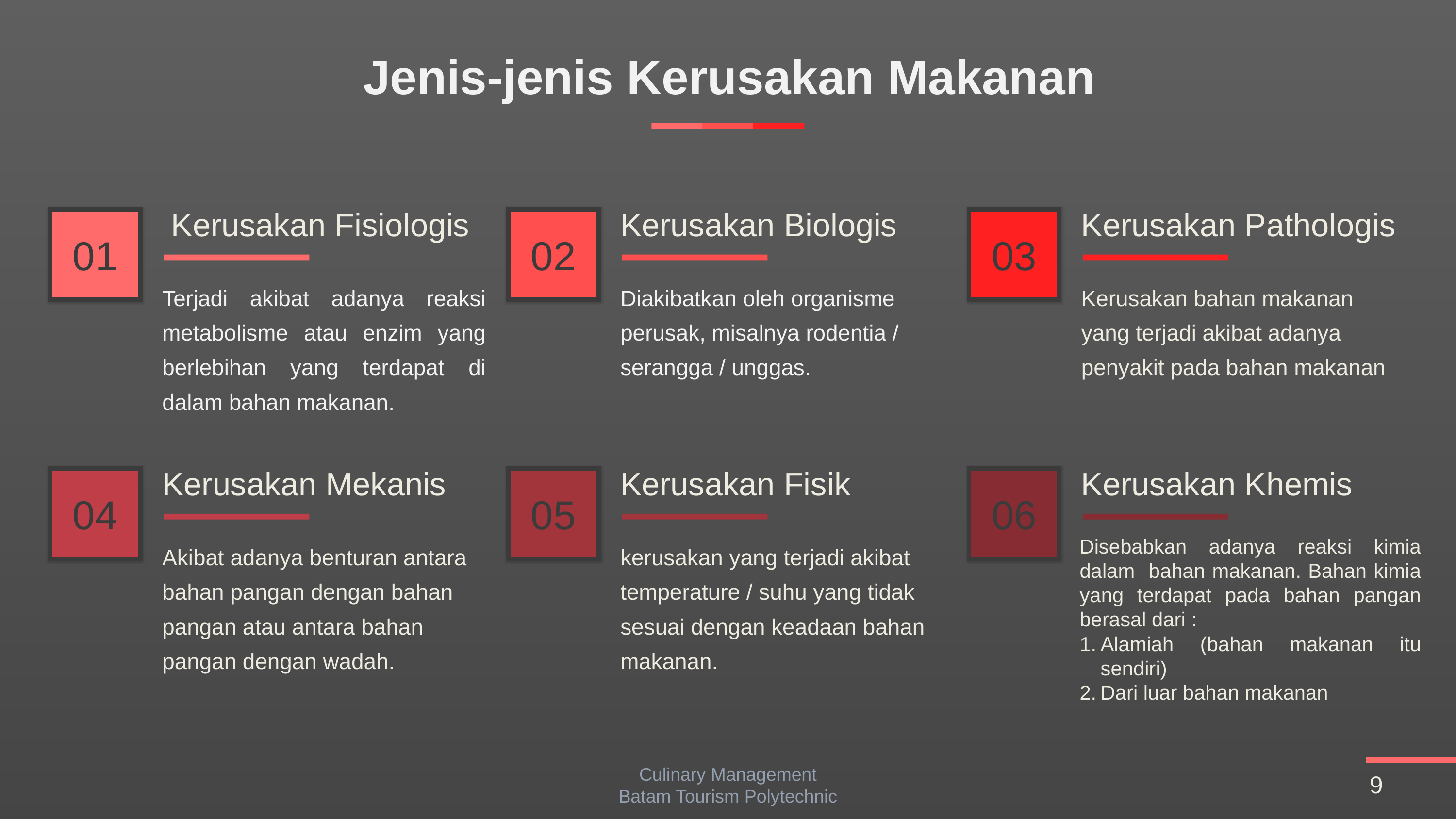

# Jenis-jenis Kerusakan Makanan
 Kerusakan Fisiologis
Kerusakan Biologis
Kerusakan Pathologis
Terjadi akibat adanya reaksi metabolisme atau enzim yang berlebihan yang terdapat di dalam bahan makanan.
Diakibatkan oleh organisme perusak, misalnya rodentia / serangga / unggas.
Kerusakan bahan makanan yang terjadi akibat adanya penyakit pada bahan makanan
Kerusakan Mekanis
Kerusakan Fisik
Kerusakan Khemis
Disebabkan adanya reaksi kimia dalam  bahan makanan. Bahan kimia yang terdapat pada bahan pangan berasal dari :
Alamiah (bahan makanan itu sendiri)
Dari luar bahan makanan
Akibat adanya benturan antara bahan pangan dengan bahan pangan atau antara bahan pangan dengan wadah.
kerusakan yang terjadi akibat temperature / suhu yang tidak sesuai dengan keadaan bahan makanan.
Culinary Management
Batam Tourism Polytechnic
9